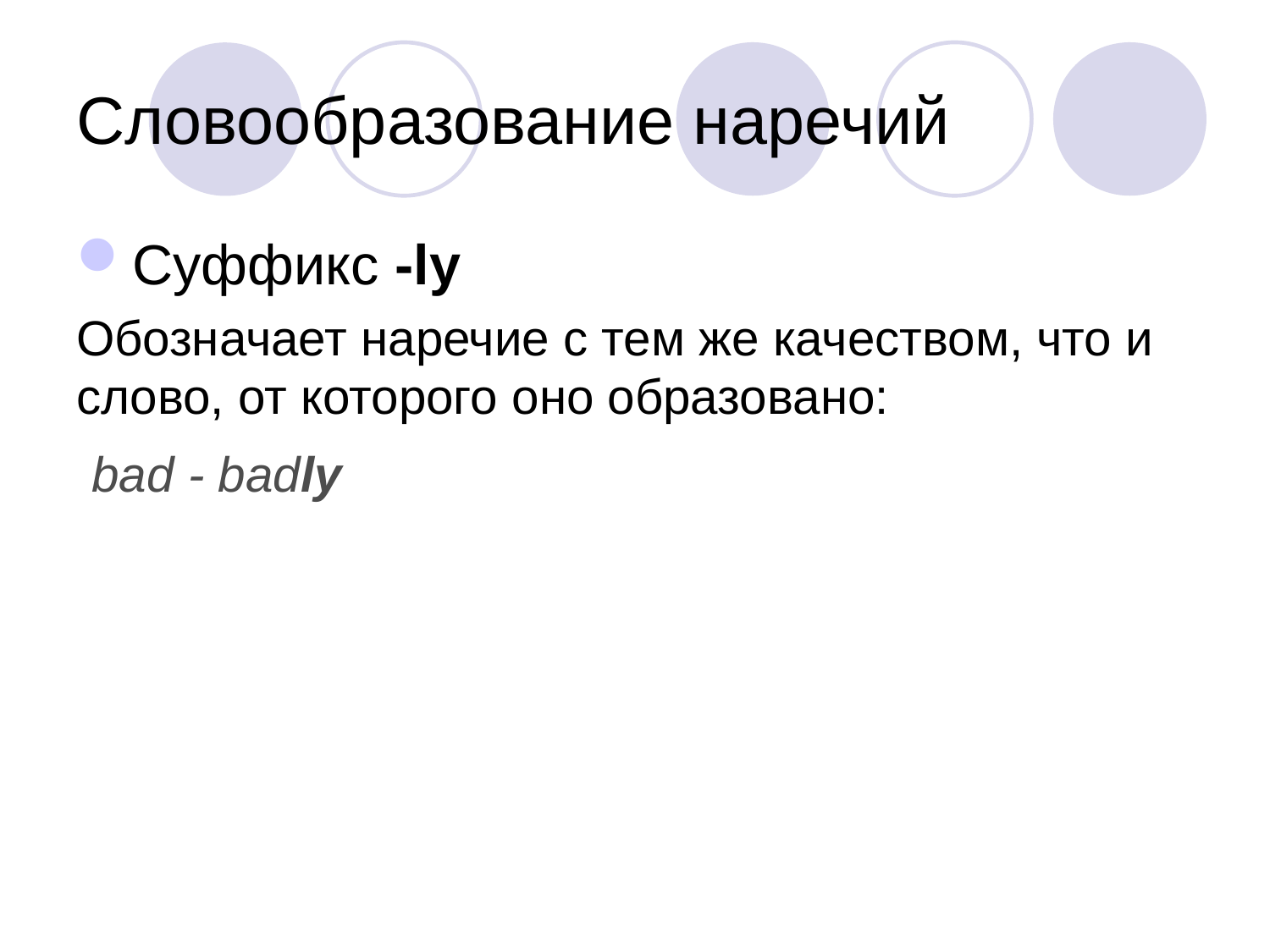

# Словообразование наречий
Суффикс -ly
Обозначает наречие с тем же качеством, что и слово, от которого оно образовано:
 bad - badly